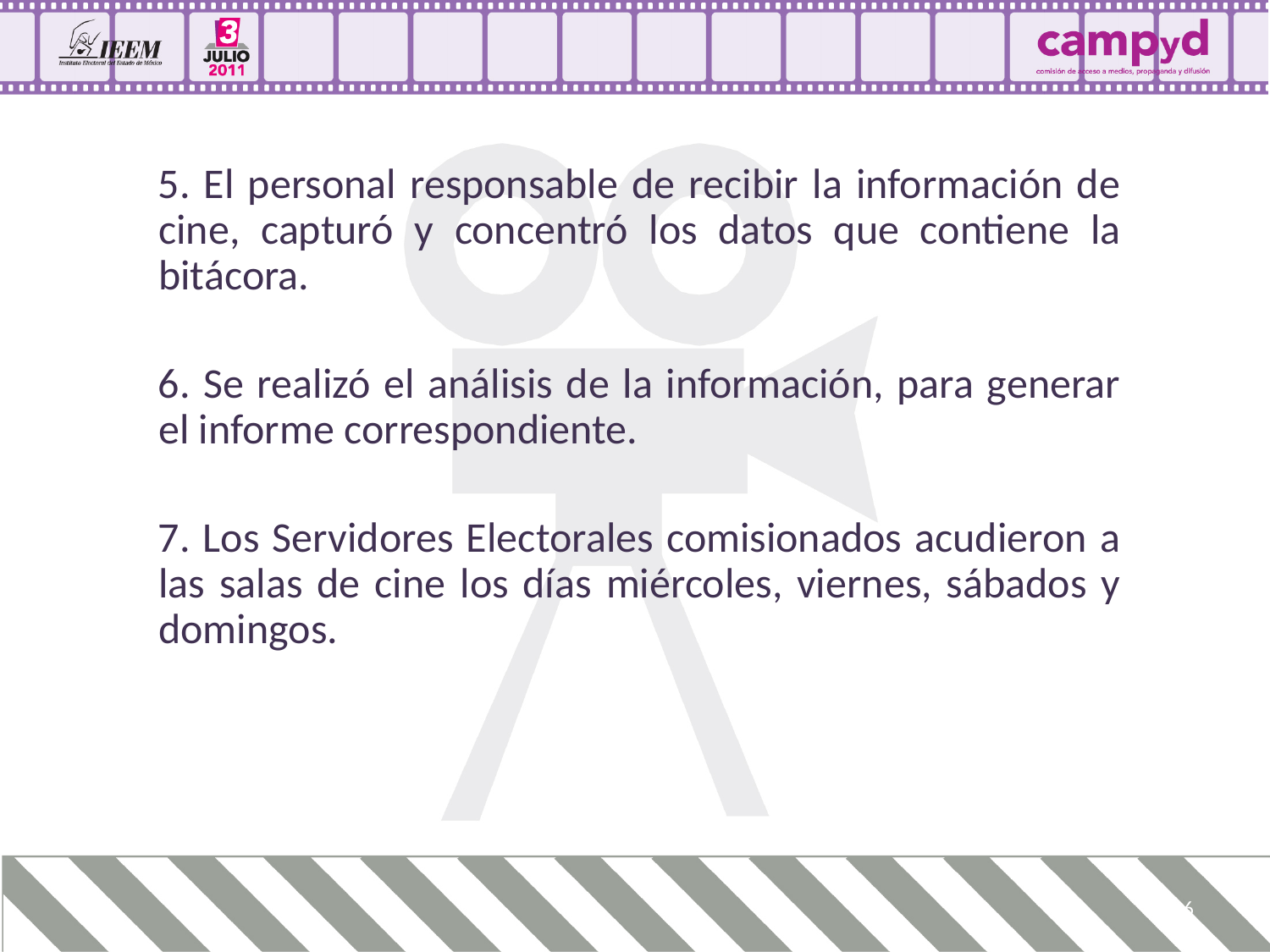

5. El personal responsable de recibir la información de cine, capturó y concentró los datos que contiene la bitácora.

6. Se realizó el análisis de la información, para generar el informe correspondiente.

7. Los Servidores Electorales comisionados acudieron a las salas de cine los días miércoles, viernes, sábados y domingos.
16